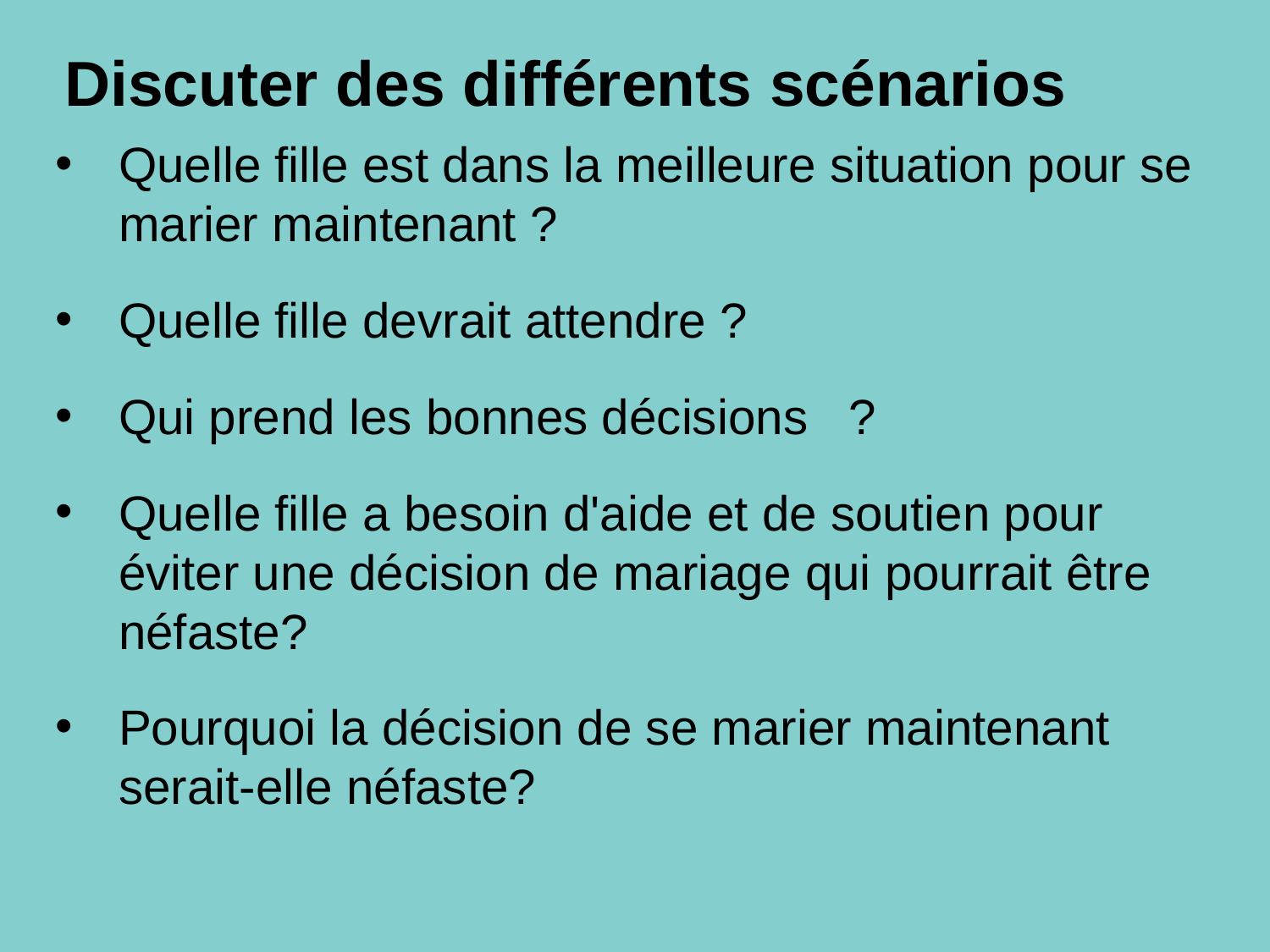

# Discuter des différents scénarios
Quelle fille est dans la meilleure situation pour se marier maintenant ?

Quelle fille devrait attendre ?

Qui prend les bonnes décisions   ?

Quelle fille a besoin d'aide et de soutien pour éviter une décision de mariage qui pourrait être néfaste?

Pourquoi la décision de se marier maintenant serait-elle néfaste?